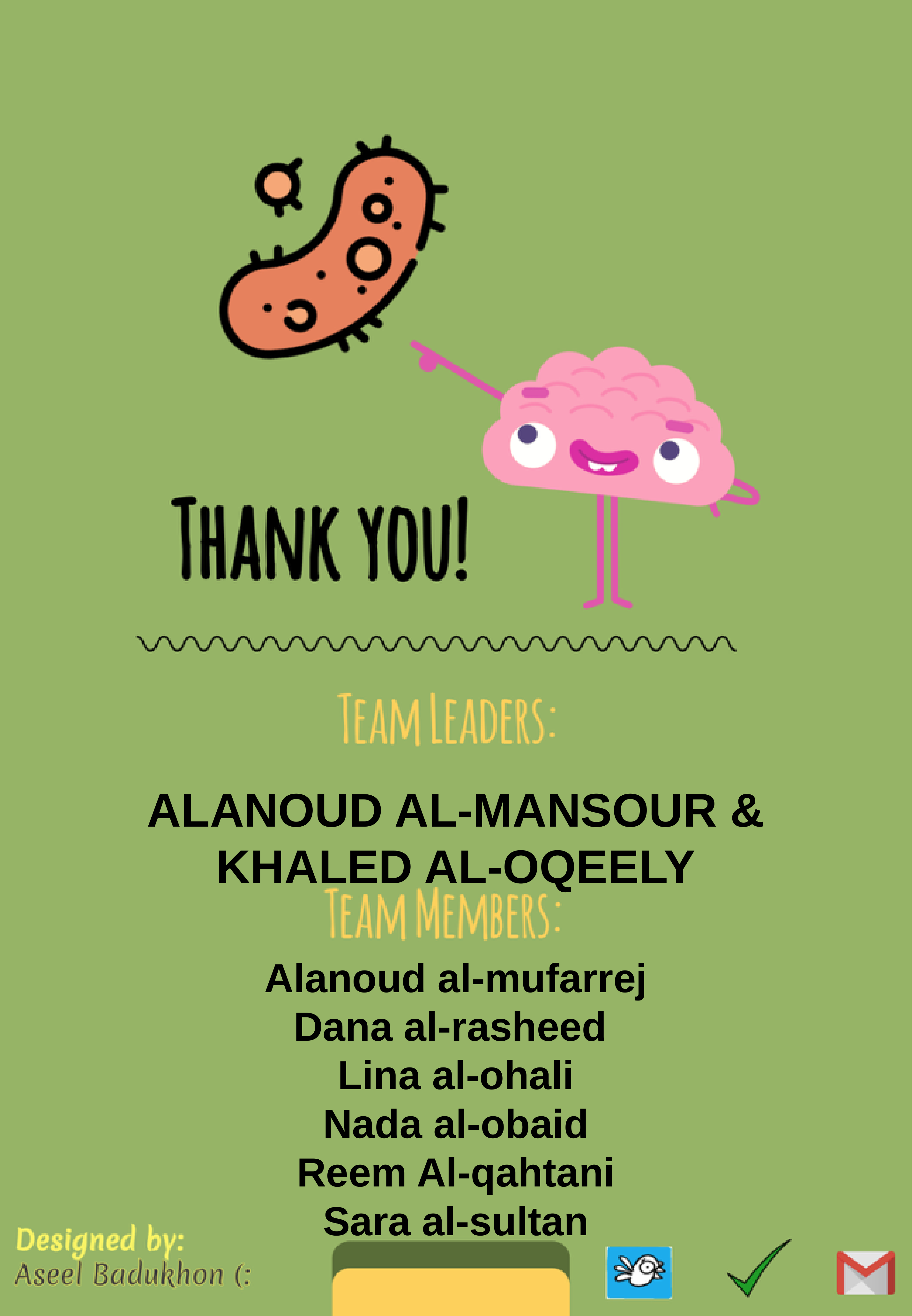

ALANOUD AL-MANSOUR & KHALED AL-OQEELY
Alanoud al-mufarrej
Dana al-rasheed
Lina al-ohali
Nada al-obaid
Reem Al-qahtani
Sara al-sultan